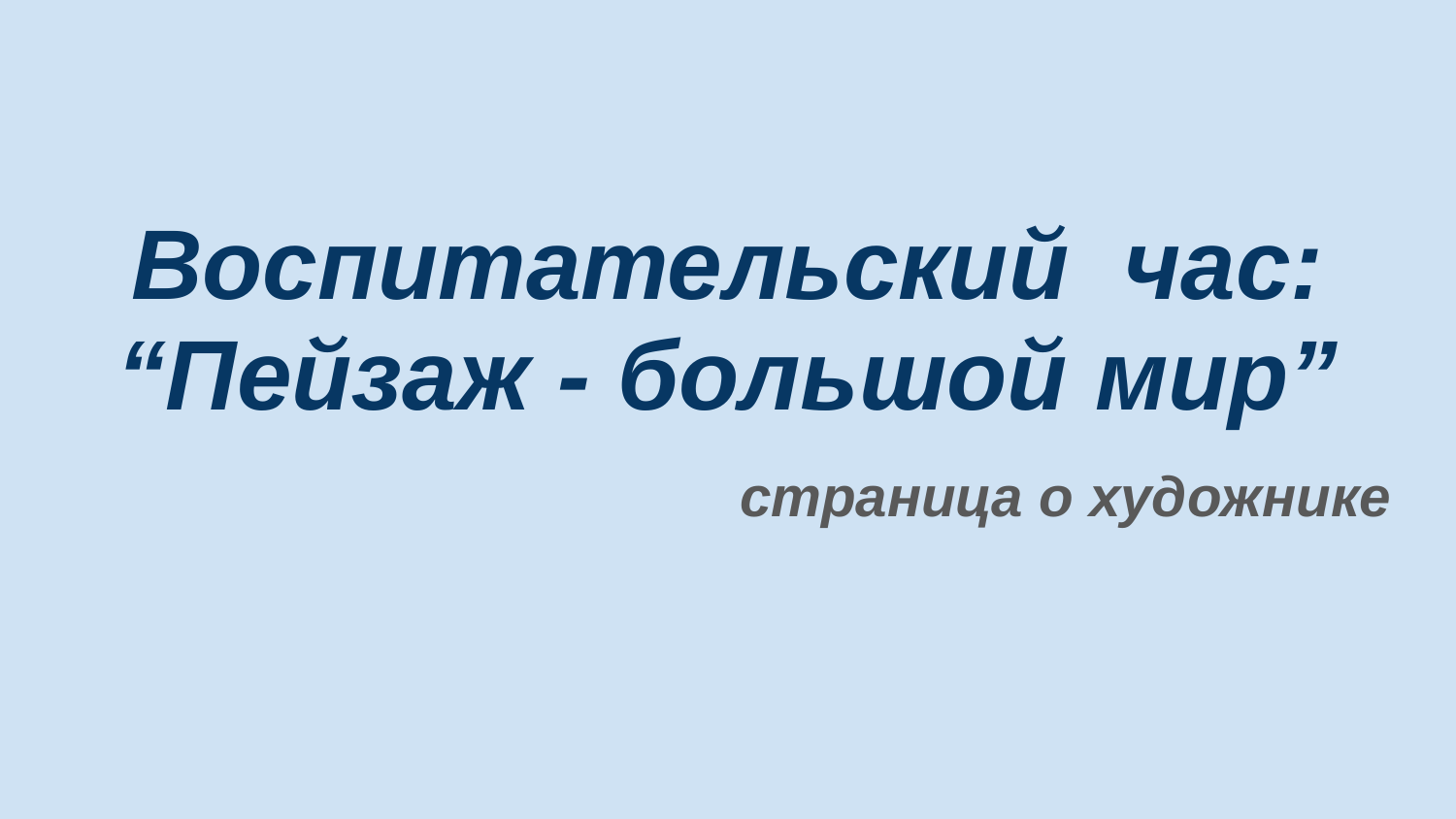

# Воспитательский  час: “Пейзаж - большой мир”
страница о художнике